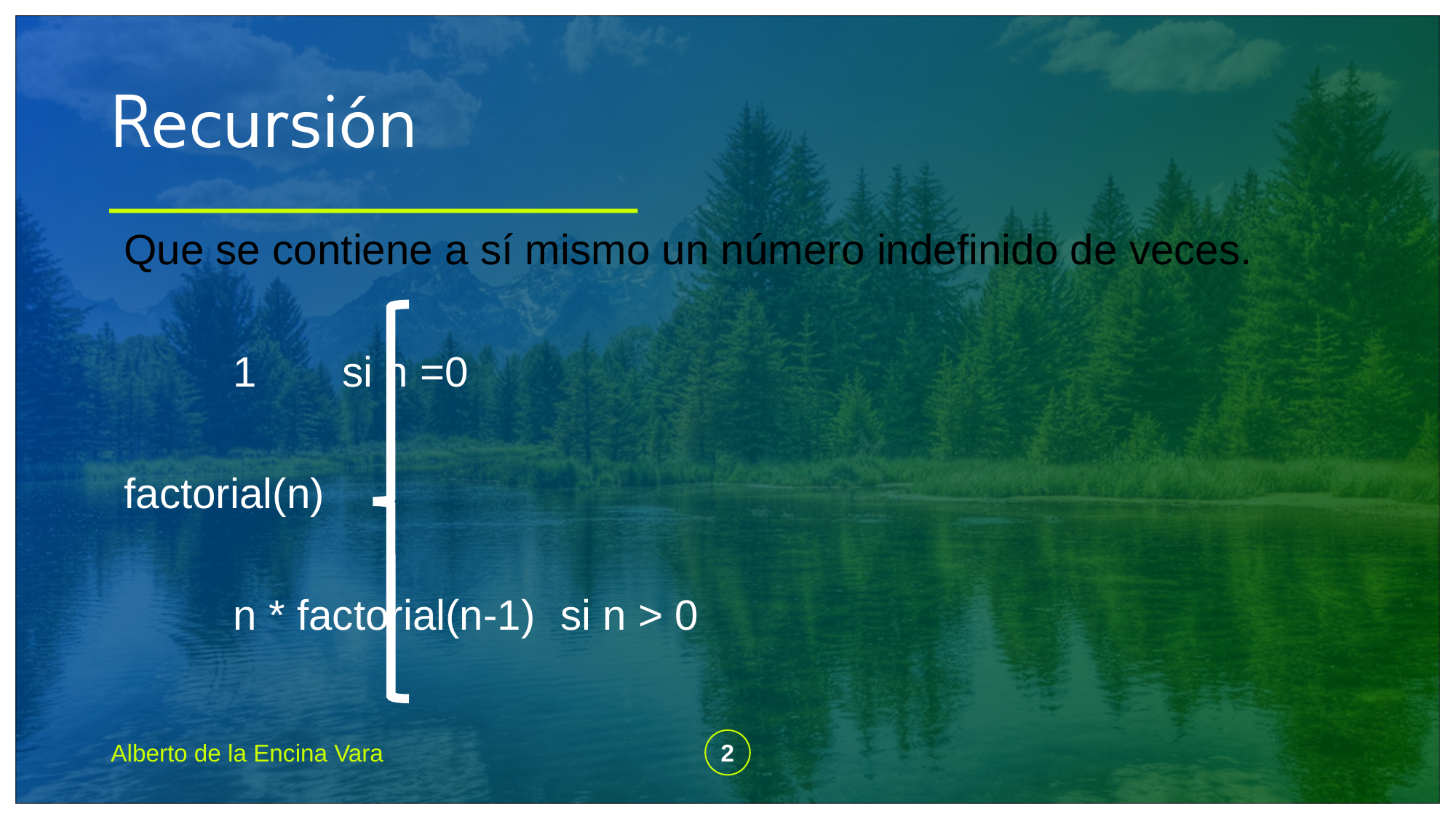

# Recursión
Que se contiene a sí mismo un número indefinido de veces.

	1	si n =0

factorial(n)

	n * factorial(n-1) 	si n > 0

Alberto de la Encina Vara
2